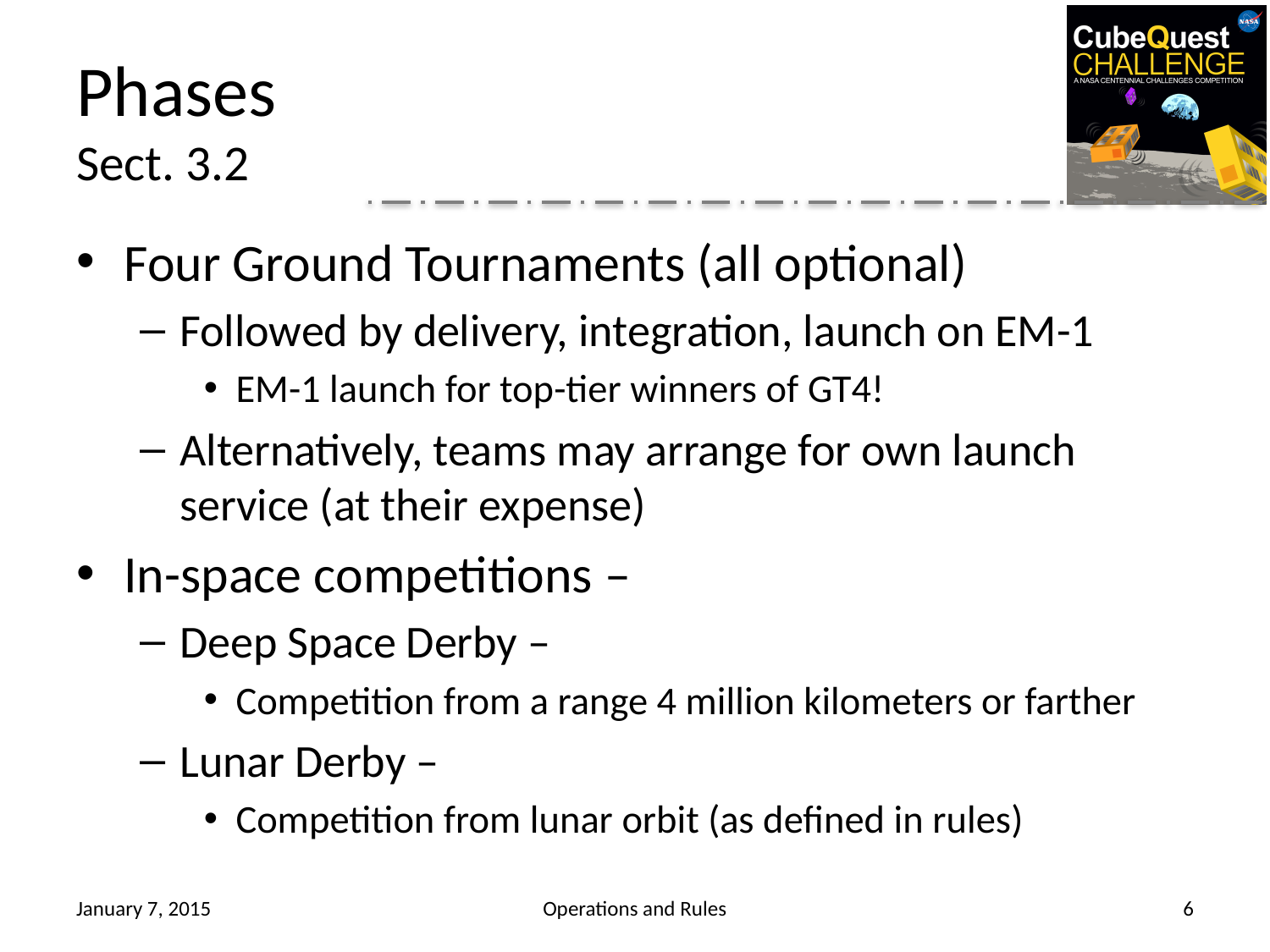

# Phases Sect. 3.2
Four Ground Tournaments (all optional)
Followed by delivery, integration, launch on EM-1
EM-1 launch for top-tier winners of GT4!
Alternatively, teams may arrange for own launch service (at their expense)
In-space competitions –
Deep Space Derby –
Competition from a range 4 million kilometers or farther
Lunar Derby –
Competition from lunar orbit (as defined in rules)

January 7, 2015
Operations and Rules
6